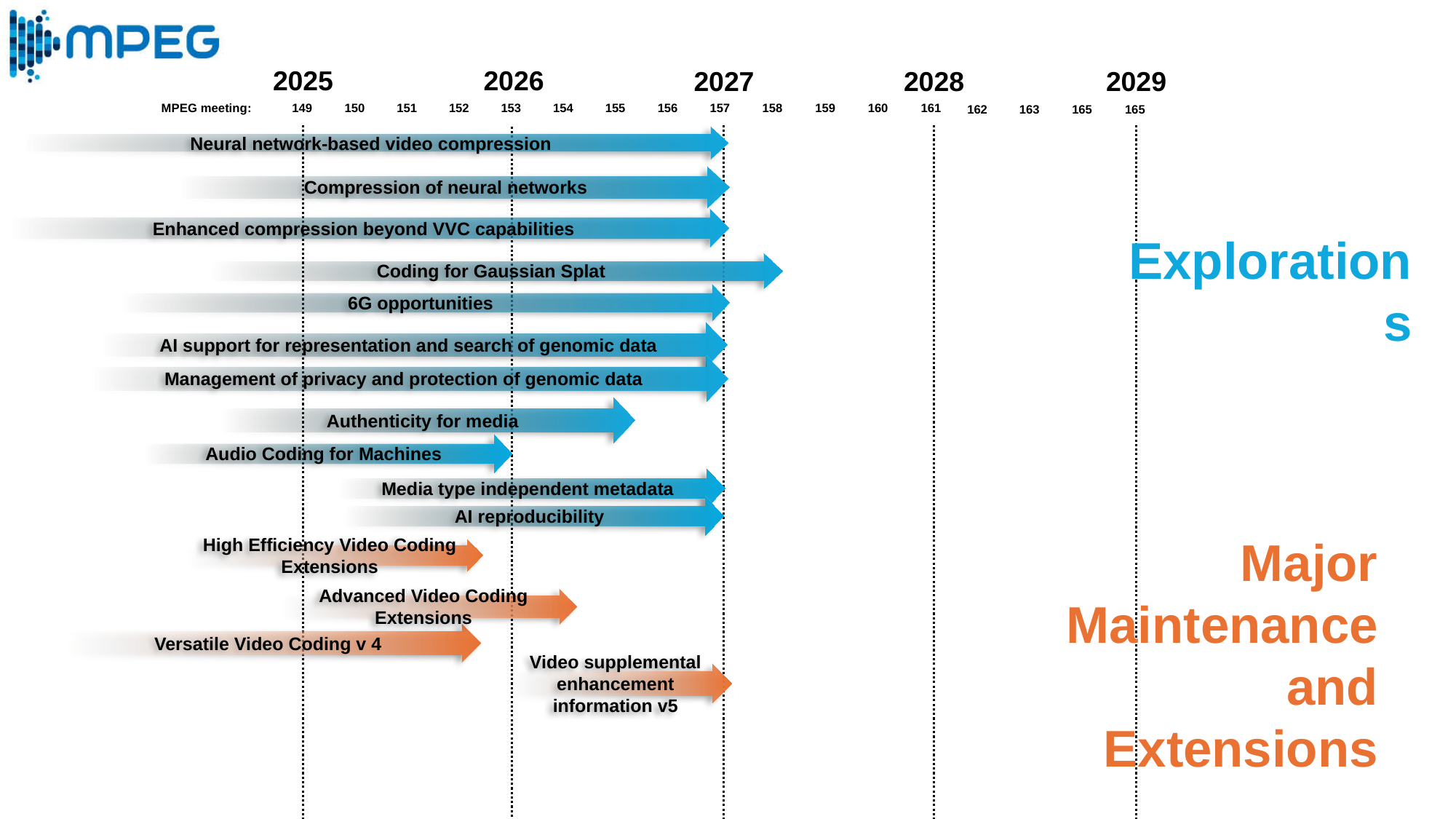

2025
2026
2027
2028
2029
MPEG meeting:
149
150
151
152
153
154
155
156
157
158
159
160
161
162
163
165
165
Neural network-based video compression
Enhanced compression beyond VVC capabilities
Explorations
Major Maintenance and Extensions
Compression of neural networks
Coding for Gaussian Splat
6G opportunities
AI support for representation and search of genomic data
Management of privacy and protection of genomic data
Authenticity for media
Audio Coding for Machines
Media type independent metadata
AI reproducibility
High Efficiency Video Coding Extensions
Advanced Video Coding Extensions
Versatile Video Coding v 4
Video supplemental enhancement information v5